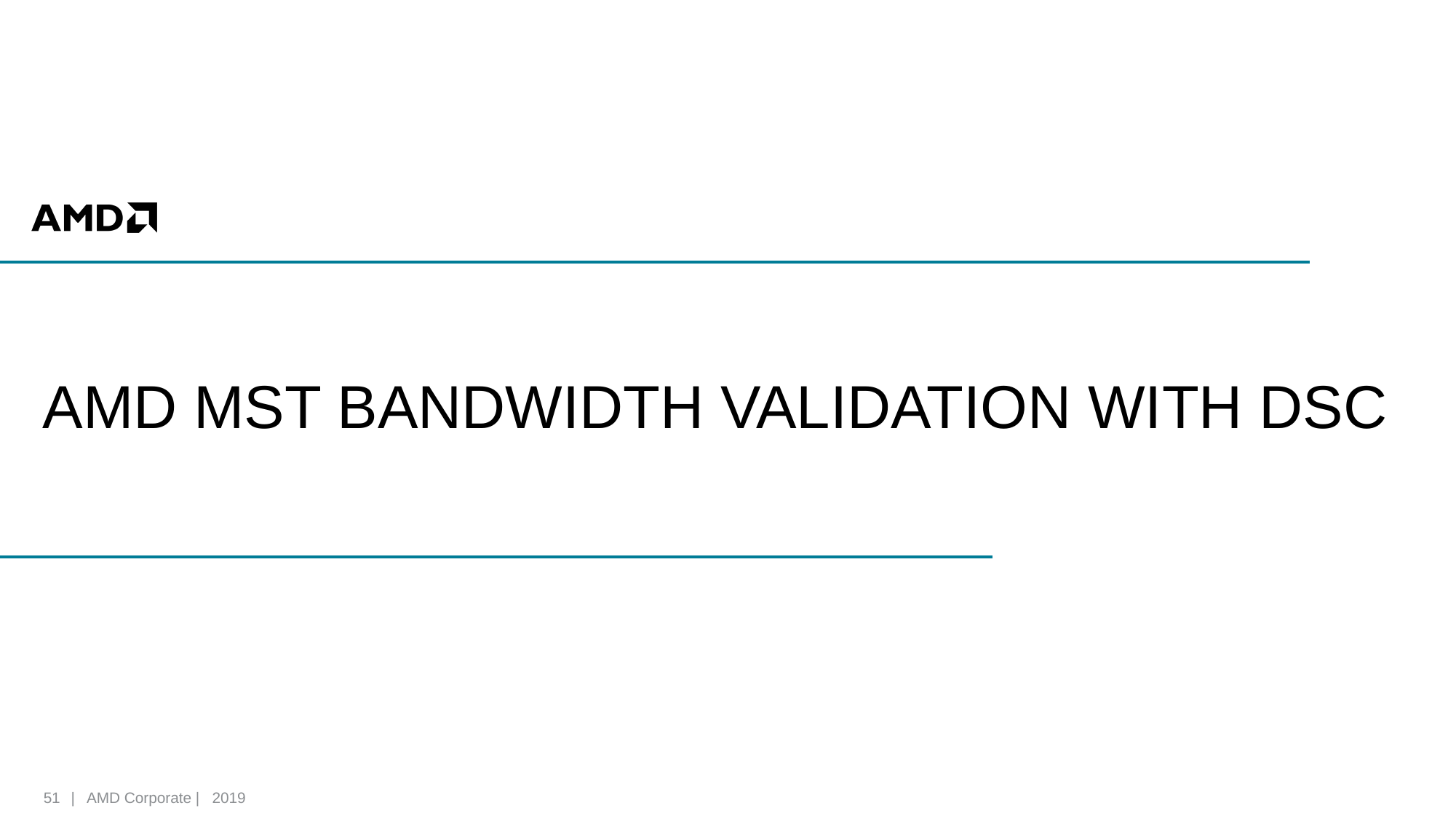

# AMD MST BANDWIDTH VALIDATION WITH DSC
51
|   AMD Corporate |   2019